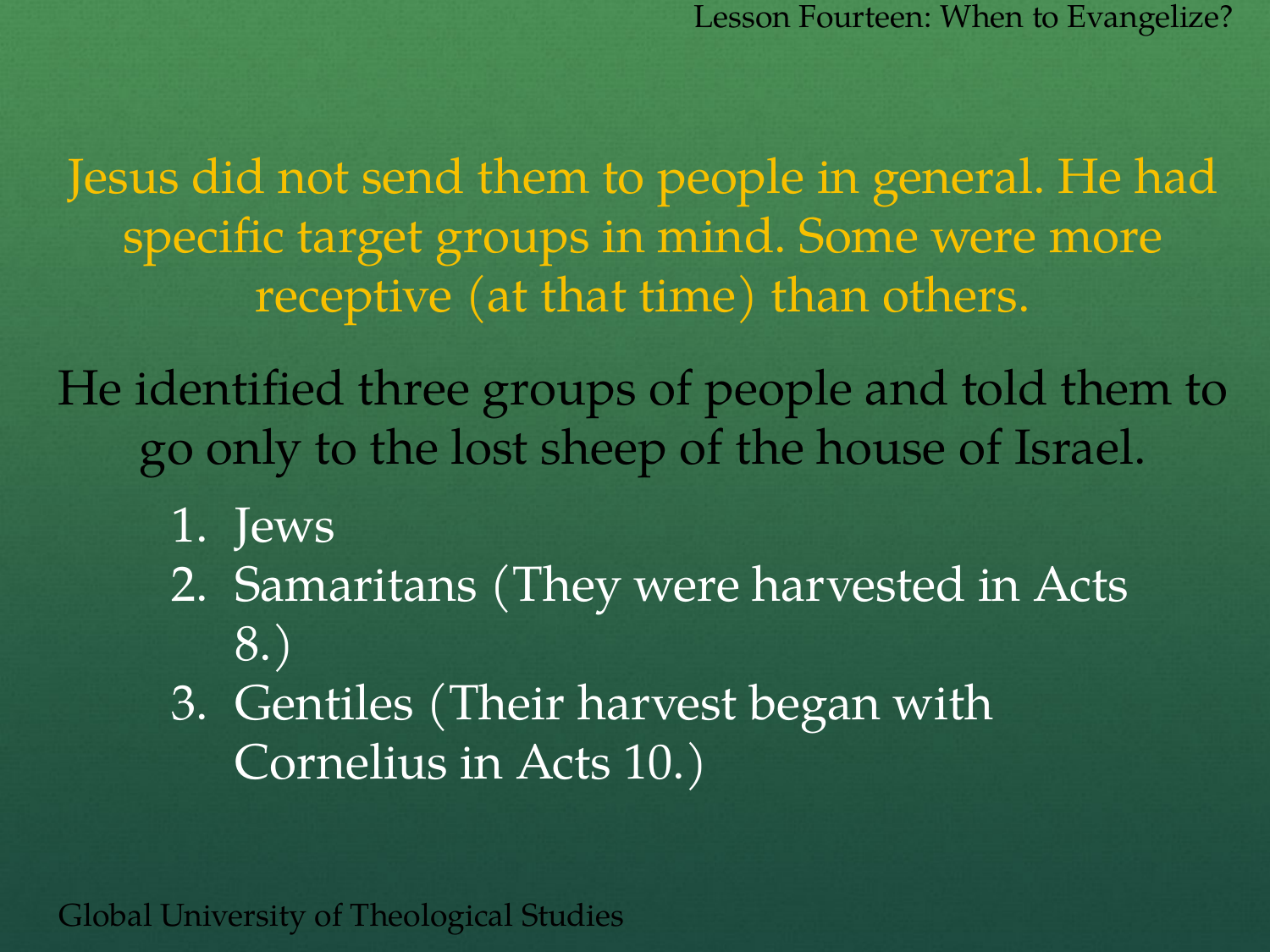

Lesson Fourteen: When to Evangelize?

Jesus did not send them to people in general. He had specific target groups in mind. Some were more receptive (at that time) than others.
He identified three groups of people and told them to go only to the lost sheep of the house of Israel.
Jews
Samaritans (They were harvested in Acts 8.)
Gentiles (Their harvest began with Cornelius in Acts 10.)
Global University of Theological Studies